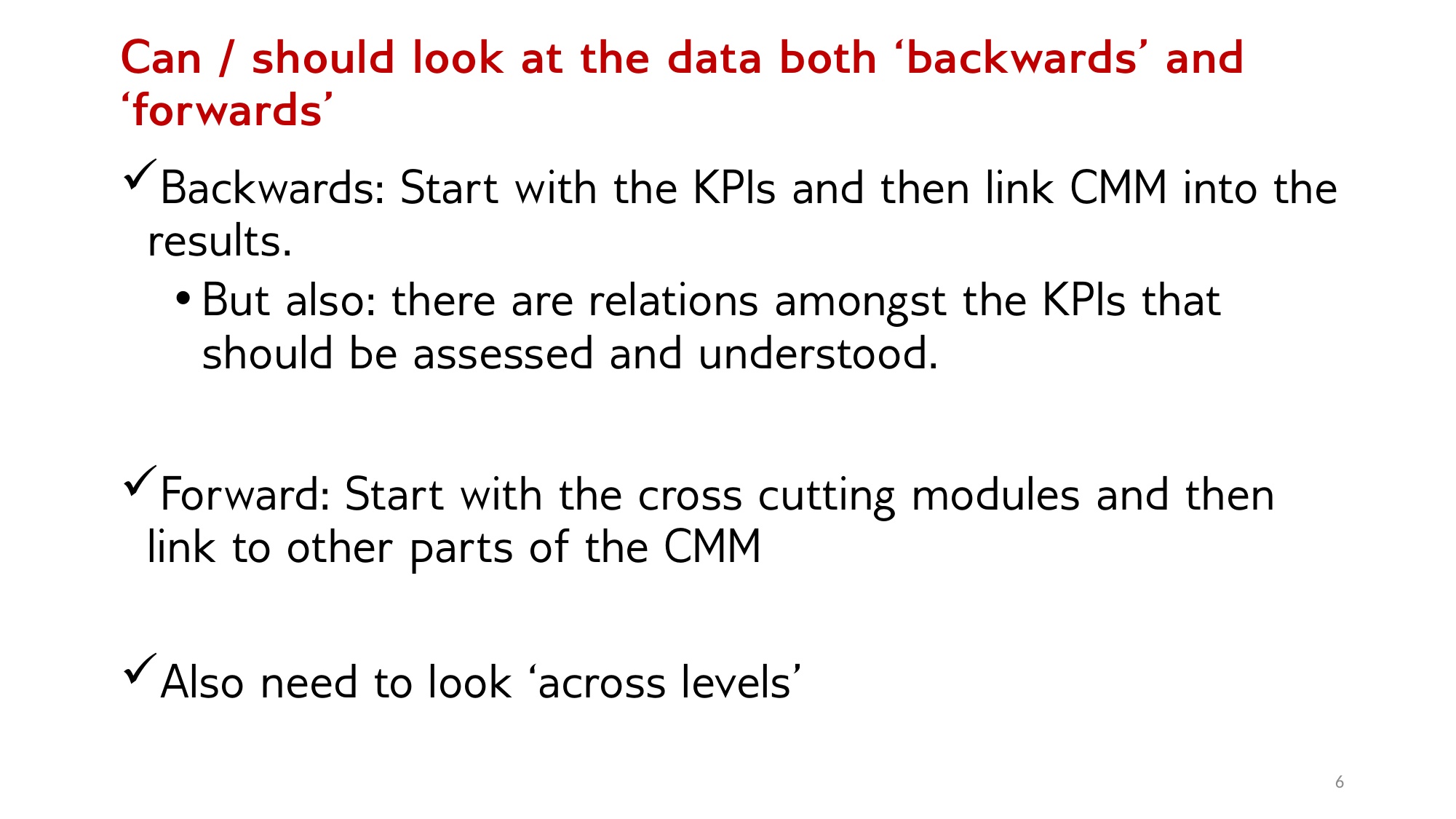

# Can / should look at the data both ‘backwards’ and ‘forwards’
Backwards: Start with the KPIs and then link CMM into the results.
But also: there are relations amongst the KPIs that should be assessed and understood.

Forward: Start with the cross cutting modules and then link to other parts of the CMM

Also need to look ‘across levels’

6